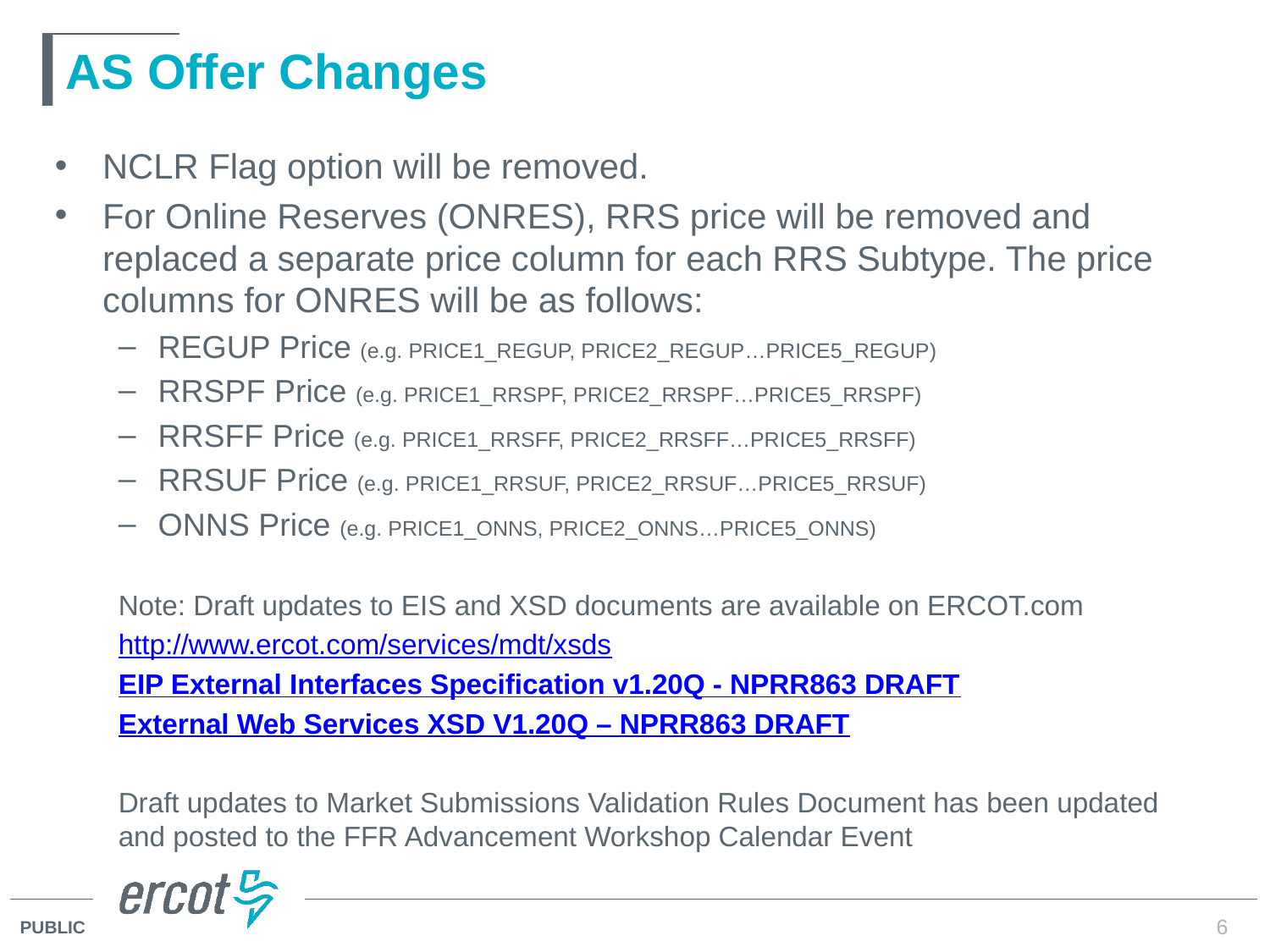

# AS Offer Changes
NCLR Flag option will be removed.
For Online Reserves (ONRES), RRS price will be removed and replaced a separate price column for each RRS Subtype. The price columns for ONRES will be as follows:
REGUP Price (e.g. PRICE1_REGUP, PRICE2_REGUP…PRICE5_REGUP)
RRSPF Price (e.g. PRICE1_RRSPF, PRICE2_RRSPF…PRICE5_RRSPF)
RRSFF Price (e.g. PRICE1_RRSFF, PRICE2_RRSFF…PRICE5_RRSFF)
RRSUF Price (e.g. PRICE1_RRSUF, PRICE2_RRSUF…PRICE5_RRSUF)
ONNS Price (e.g. PRICE1_ONNS, PRICE2_ONNS…PRICE5_ONNS)

Note: Draft updates to EIS and XSD documents are available on ERCOT.com
http://www.ercot.com/services/mdt/xsds
EIP External Interfaces Specification v1.20Q - NPRR863 DRAFT
External Web Services XSD V1.20Q – NPRR863 DRAFT

Draft updates to Market Submissions Validation Rules Document has been updated and posted to the FFR Advancement Workshop Calendar Event
6